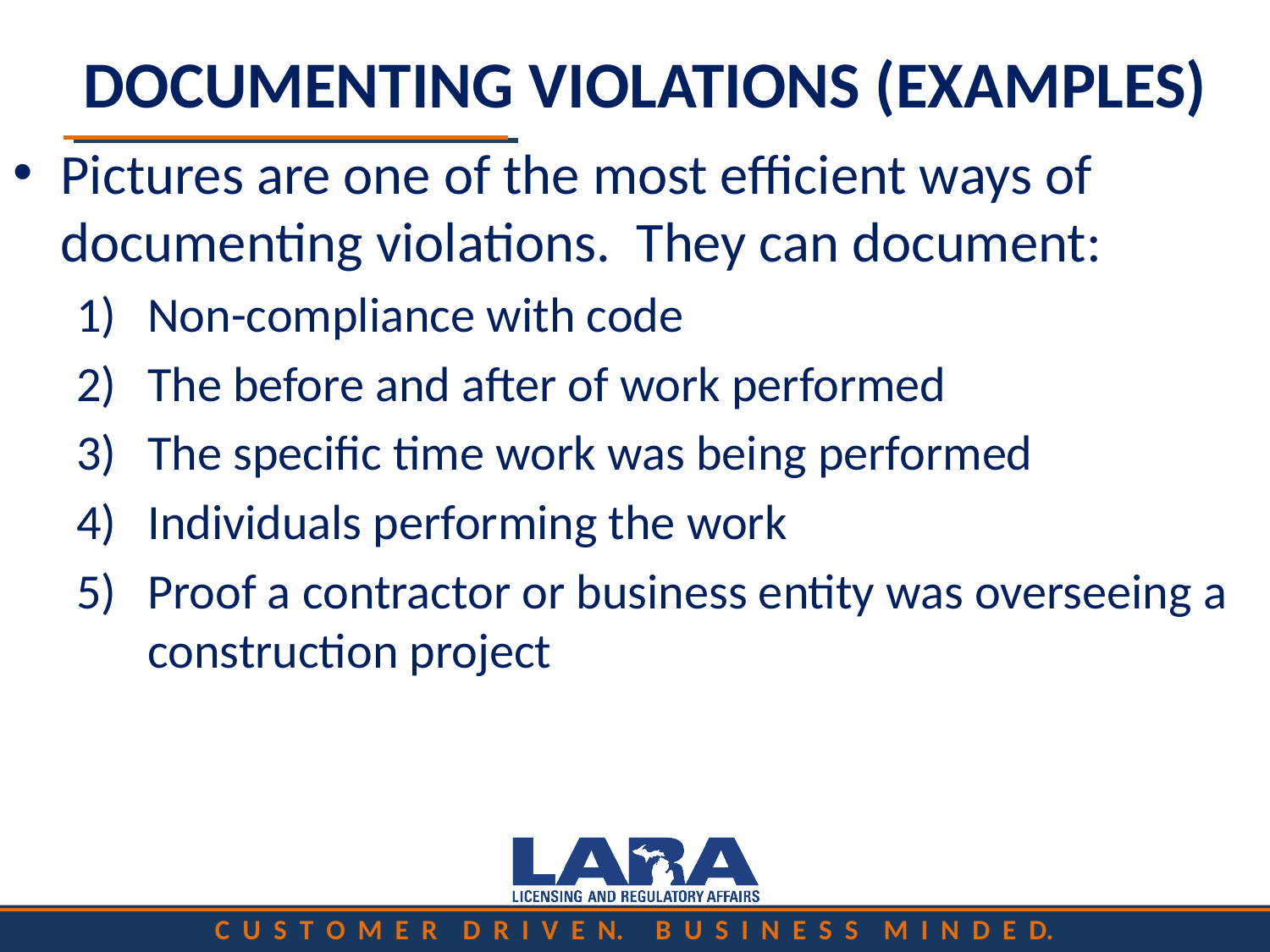

# DOCUMENTING VIOLATIONS (EXAMPLES)
Pictures are one of the most efficient ways of documenting violations.  They can document:
Non-compliance with code
The before and after of work performed
The specific time work was being performed
Individuals performing the work
Proof a contractor or business entity was overseeing a construction project